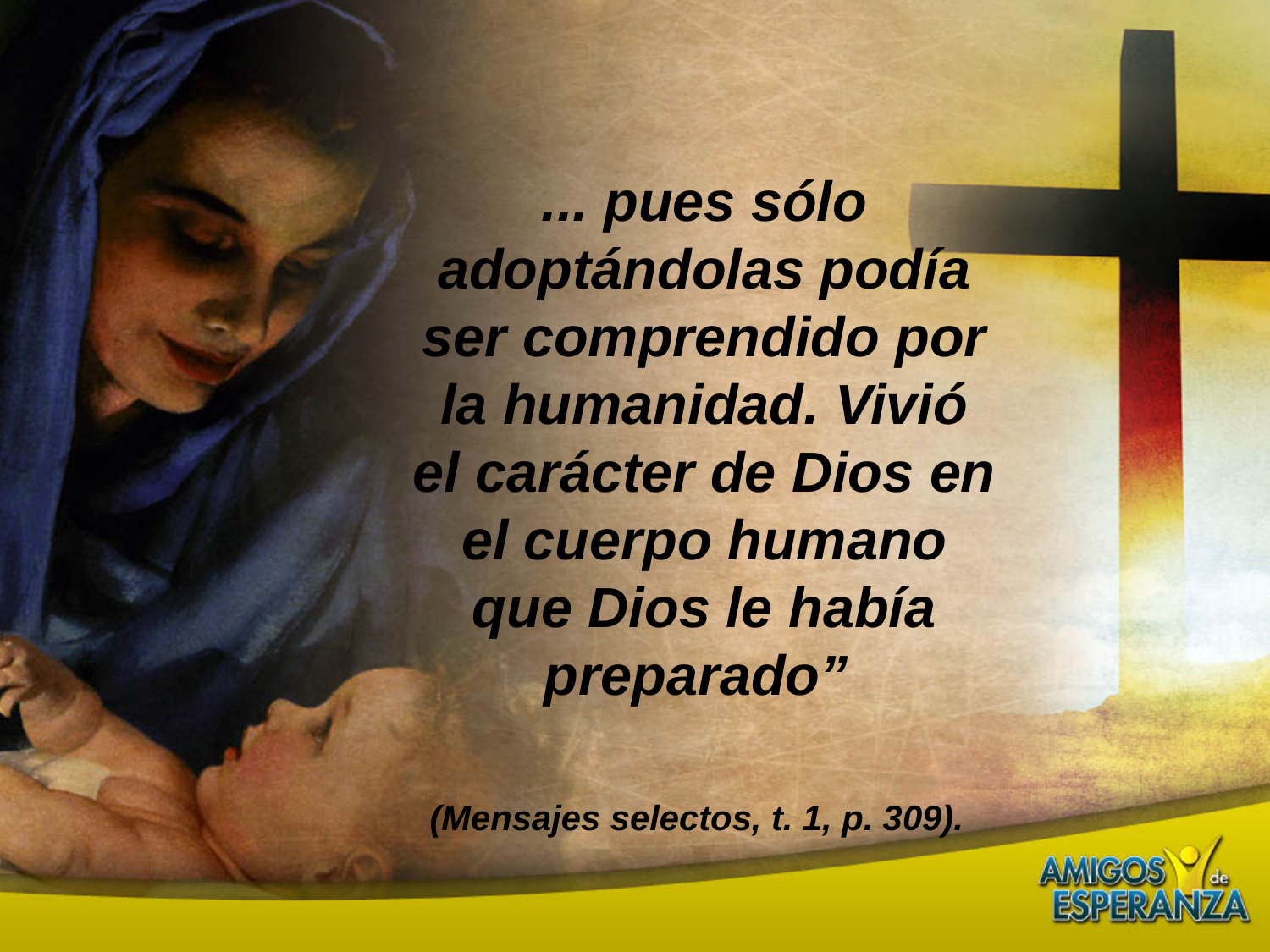

... pues sólo adoptándolas podía ser comprendido por la humanidad. Vivió el carácter de Dios en el cuerpo humano que Dios le había preparado”

(Mensajes selectos, t. 1, p. 309).